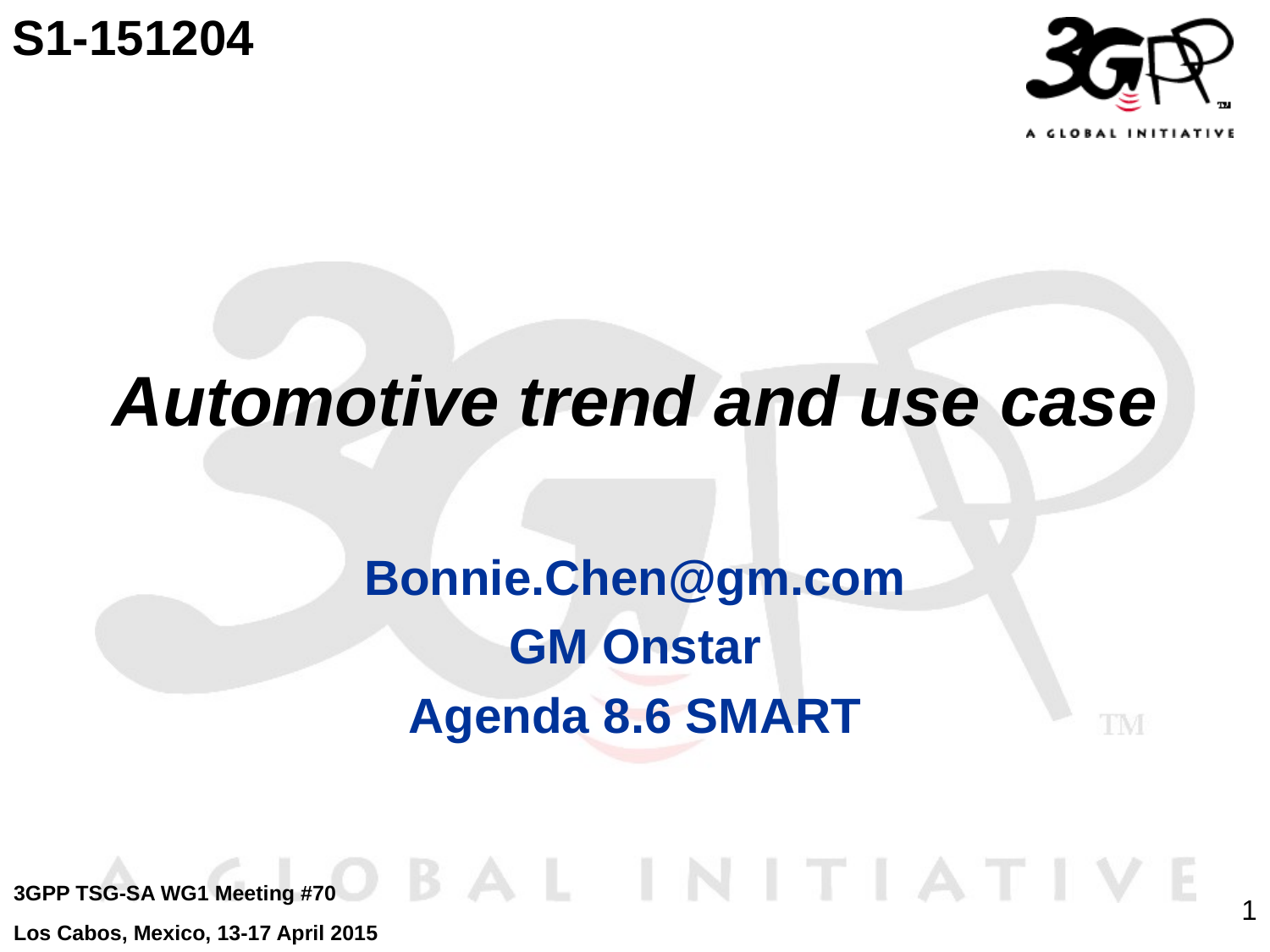

S1-151204

# Automotive trend and use case
Bonnie.Chen@gm.com
GM Onstar
Agenda 8.6 SMART
3GPP TSG-SA WG1 Meeting #70
Los Cabos, Mexico, 13-17 April 2015
1